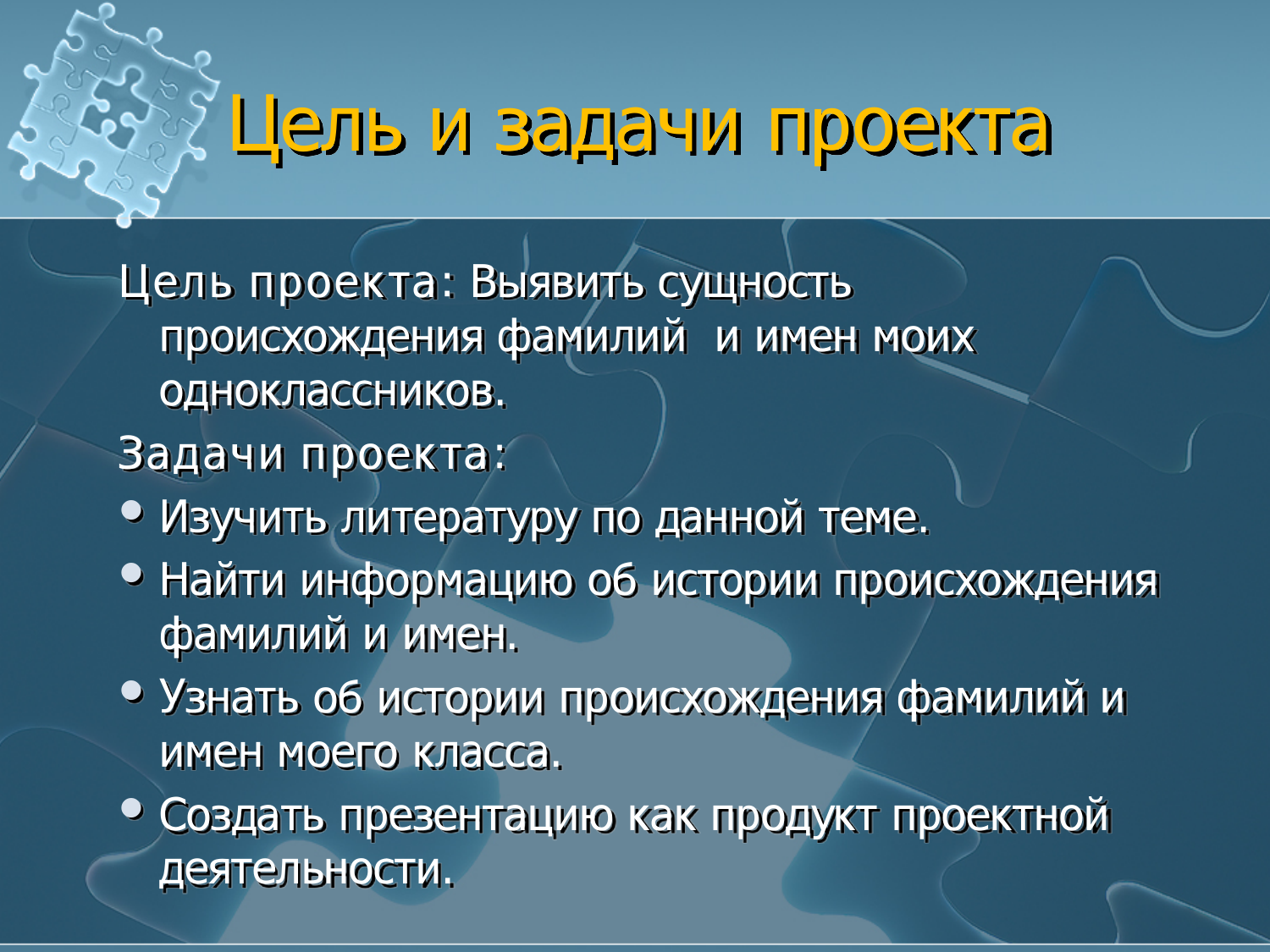

# Цель и задачи проекта
Цель проекта: Выявить сущность происхождения фамилий  и имен моих одноклассников.
Задачи проекта:
Изучить литературу по данной теме.
Найти информацию об истории происхождения фамилий и имен.
Узнать об истории происхождения фамилий и имен моего класса.
Создать презентацию как продукт проектной деятельности.